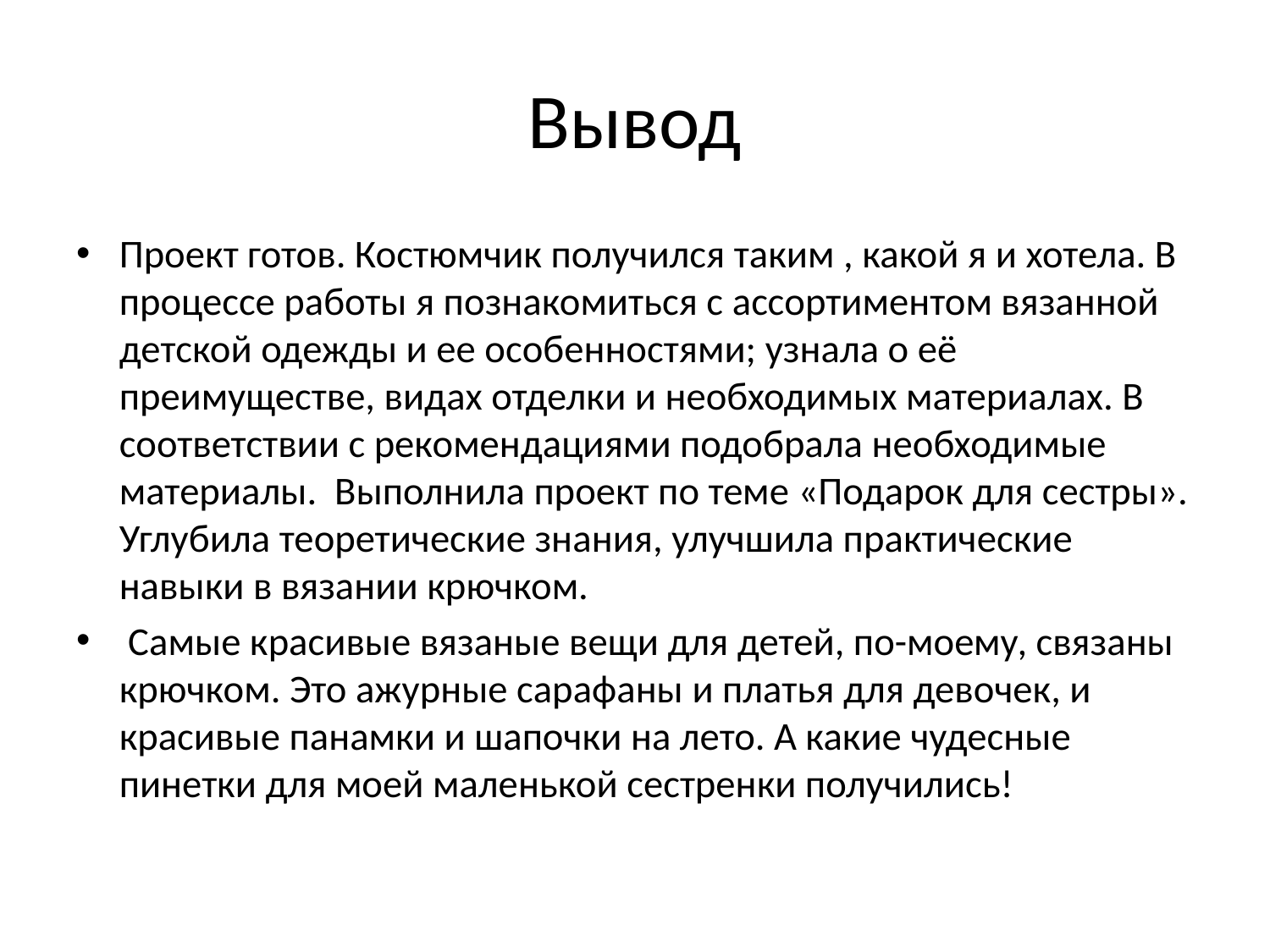

# Вывод
Проект готов. Костюмчик получился таким , какой я и хотела. В процессе работы я познакомиться с ассортиментом вязанной детской одежды и ее особенностями; узнала о её преимуществе, видах отделки и необходимых материалах. В соответствии с рекомендациями подобрала необходимые материалы.  Выполнила проект по теме «Подарок для сестры». Углубила теоретические знания, улучшила практические навыки в вязании крючком.
 Самые красивые вязаные вещи для детей, по-моему, связаны крючком. Это ажурные сарафаны и платья для девочек, и красивые панамки и шапочки на лето. А какие чудесные пинетки для моей маленькой сестренки получились!